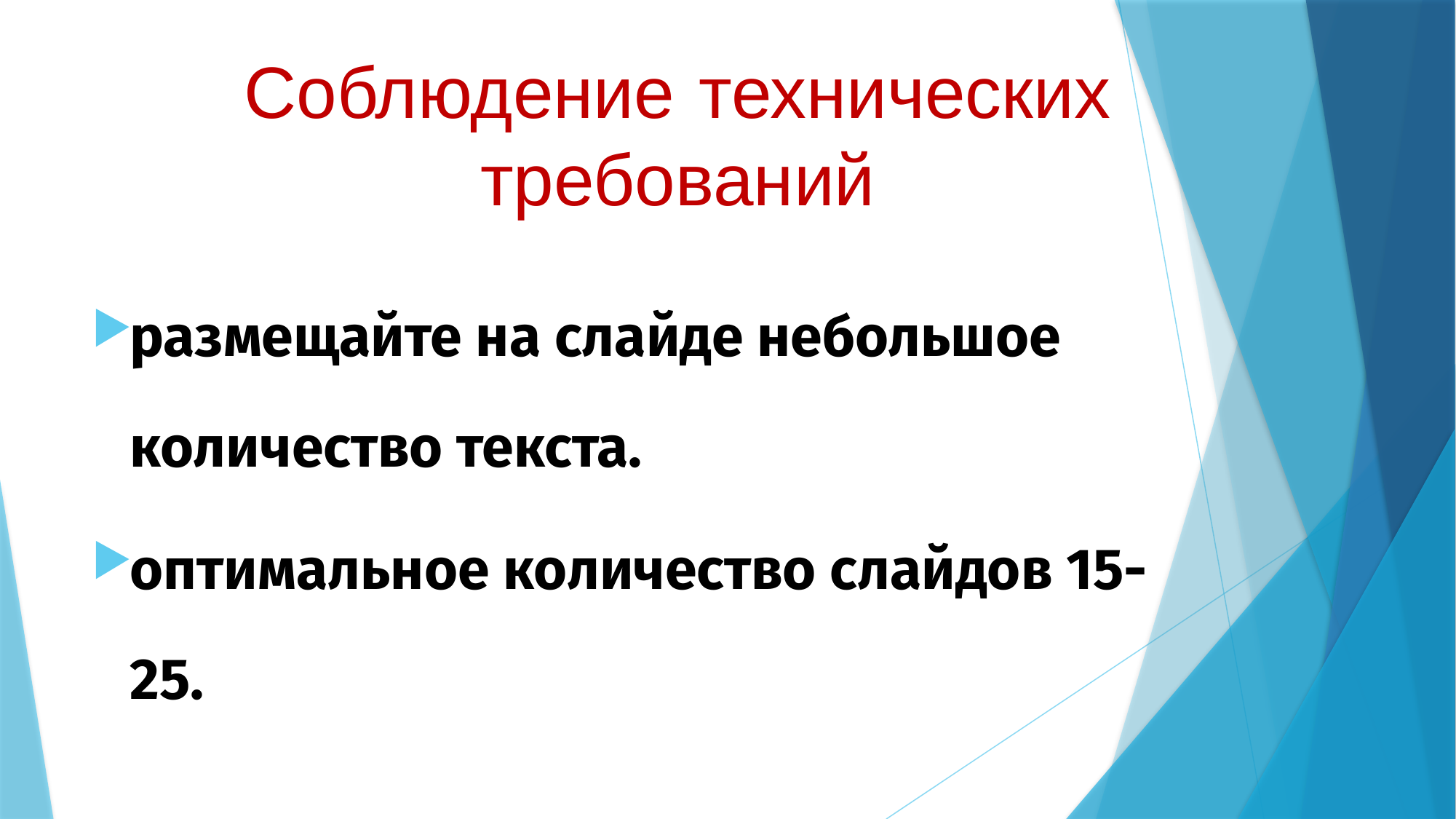

# Соблюдение технических требований
размещайте на слайде небольшое количество текста.
оптимальное количество слайдов 15-25.